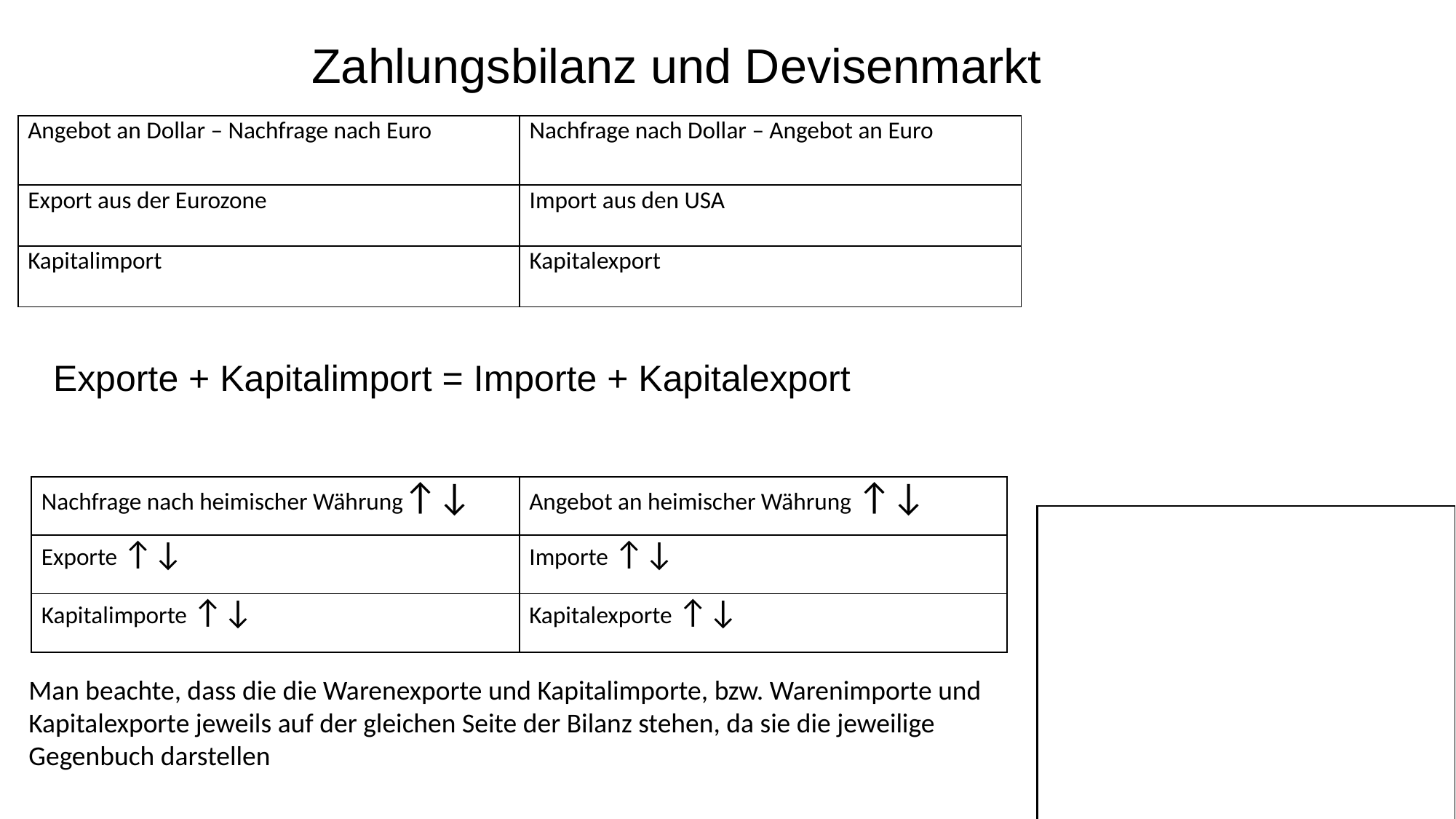

Zahlungsbilanz und Devisenmarkt
| Angebot an Dollar – Nachfrage nach Euro | Nachfrage nach Dollar – Angebot an Euro |
| --- | --- |
| Export aus der Eurozone | Import aus den USA |
| Kapitalimport | Kapitalexport |
Exporte + Kapitalimport = Importe + Kapitalexport

| Nachfrage nach heimischer Währung↑↓ | Angebot an heimischer Währung ↑↓ |
| --- | --- |
| Exporte ↑↓ | Importe ↑↓ |
| Kapitalimporte ↑↓ | Kapitalexporte ↑↓ |

Man beachte, dass die die Warenexporte und Kapitalimporte, bzw. Warenimporte und Kapitalexporte jeweils auf der gleichen Seite der Bilanz stehen, da sie die jeweilige Gegenbuch darstellen